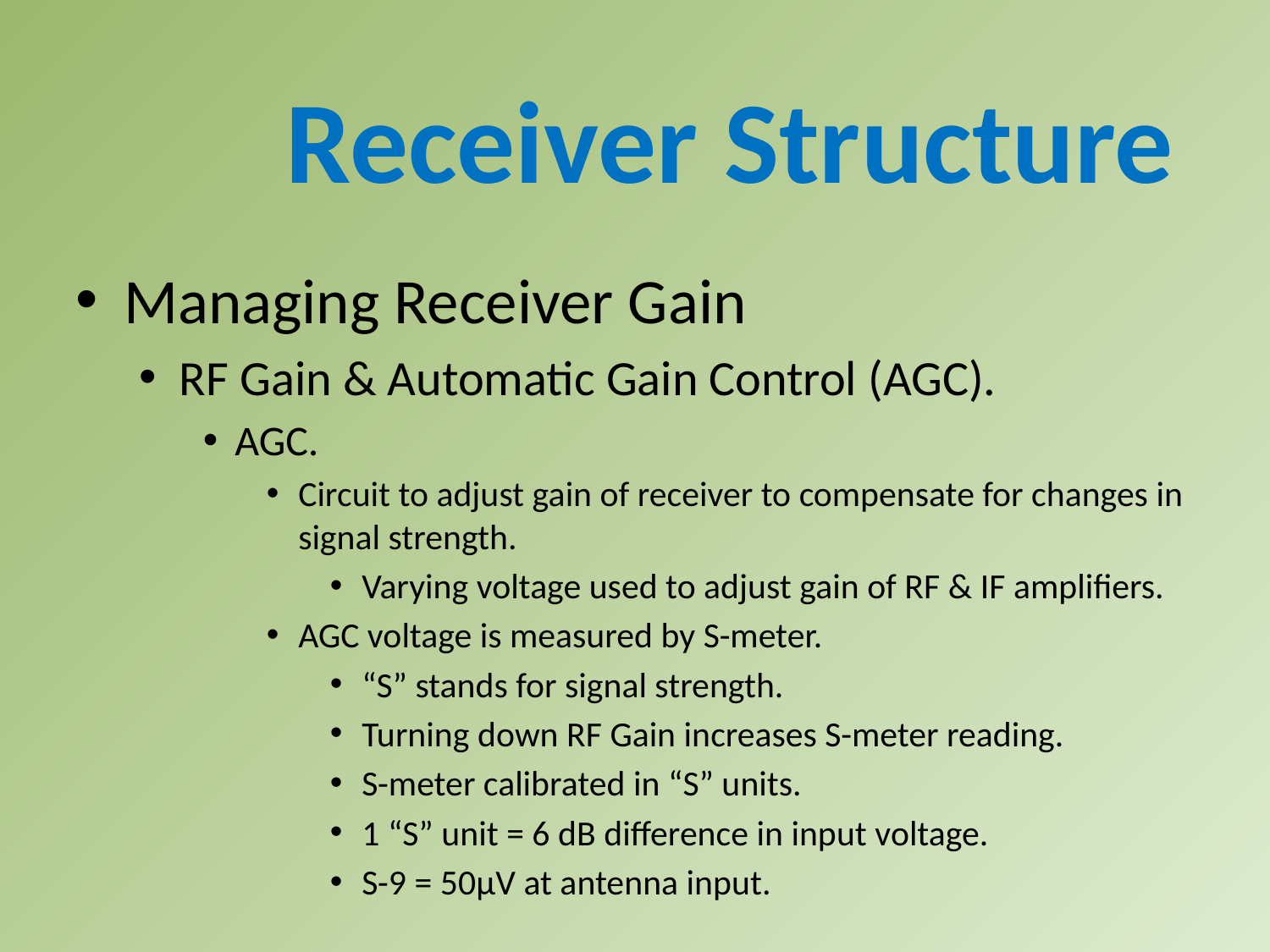

Receiver Structure
Managing Receiver Gain
RF Gain & Automatic Gain Control (AGC).
AGC.
Circuit to adjust gain of receiver to compensate for changes in signal strength.
Varying voltage used to adjust gain of RF & IF amplifiers.
AGC voltage is measured by S-meter.
“S” stands for signal strength.
Turning down RF Gain increases S-meter reading.
S-meter calibrated in “S” units.
1 “S” unit = 6 dB difference in input voltage.
S-9 = 50µV at antenna input.